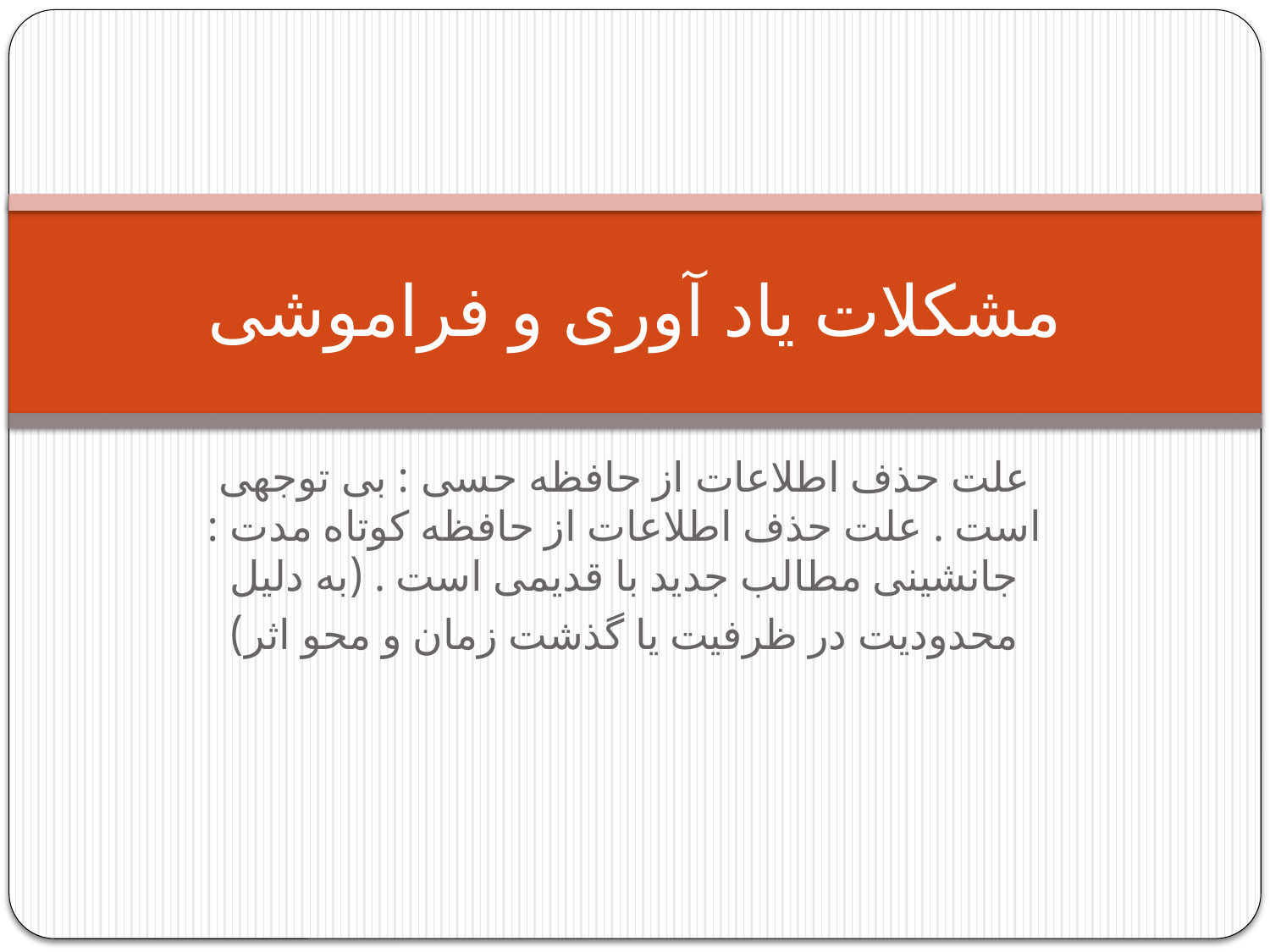

# مشکلات یاد آوری و فراموشی
علت حذف اطلاعات از حافظه حسی : بی توجهی است . علت حذف اطلاعات از حافظه کوتاه مدت : جانشینی مطالب جدید با قدیمی است . (به دلیل
محدودیت در ظرفیت یا گذشت زمان و محو اثر)